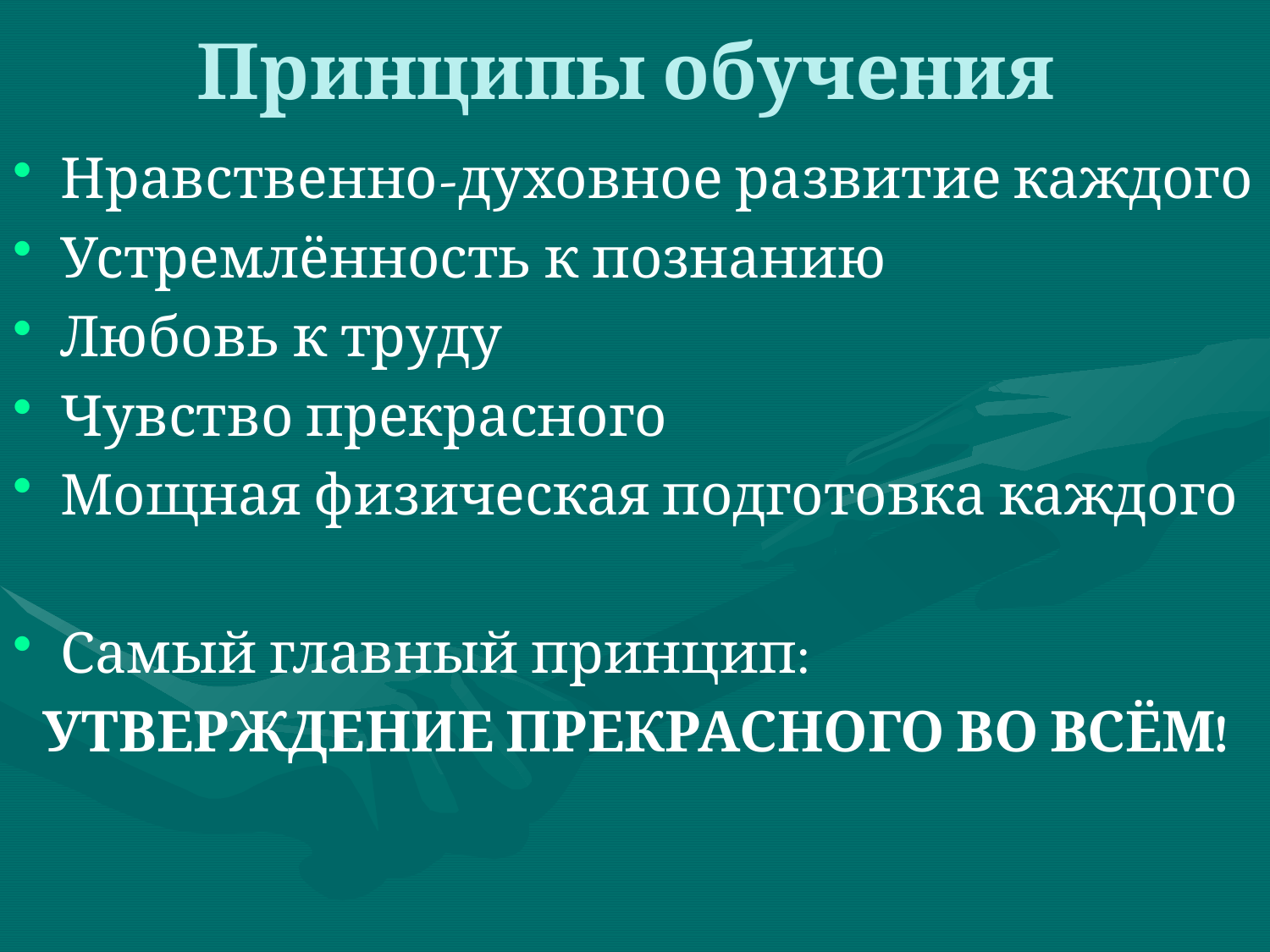

# Принципы обучения
Нравственно-духовное развитие каждого
Устремлённость к познанию
Любовь к труду
Чувство прекрасного
Мощная физическая подготовка каждого

Самый главный принцип:
УТВЕРЖДЕНИЕ ПРЕКРАСНОГО ВО ВСЁМ!